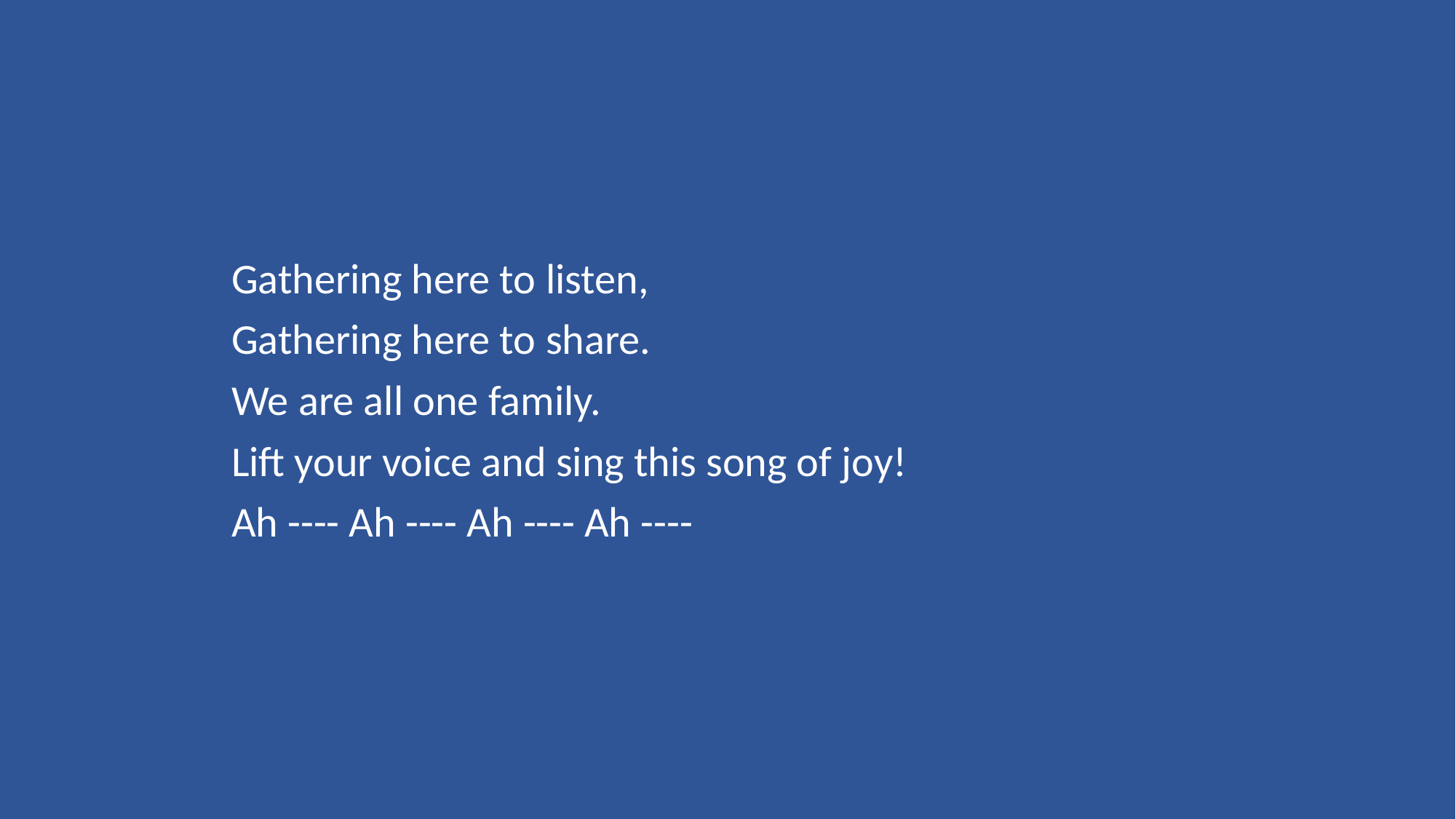

Gathering here to listen,
Gathering here to share.
We are all one family.
Lift your voice and sing this song of joy!
Ah ---- Ah ---- Ah ---- Ah ----